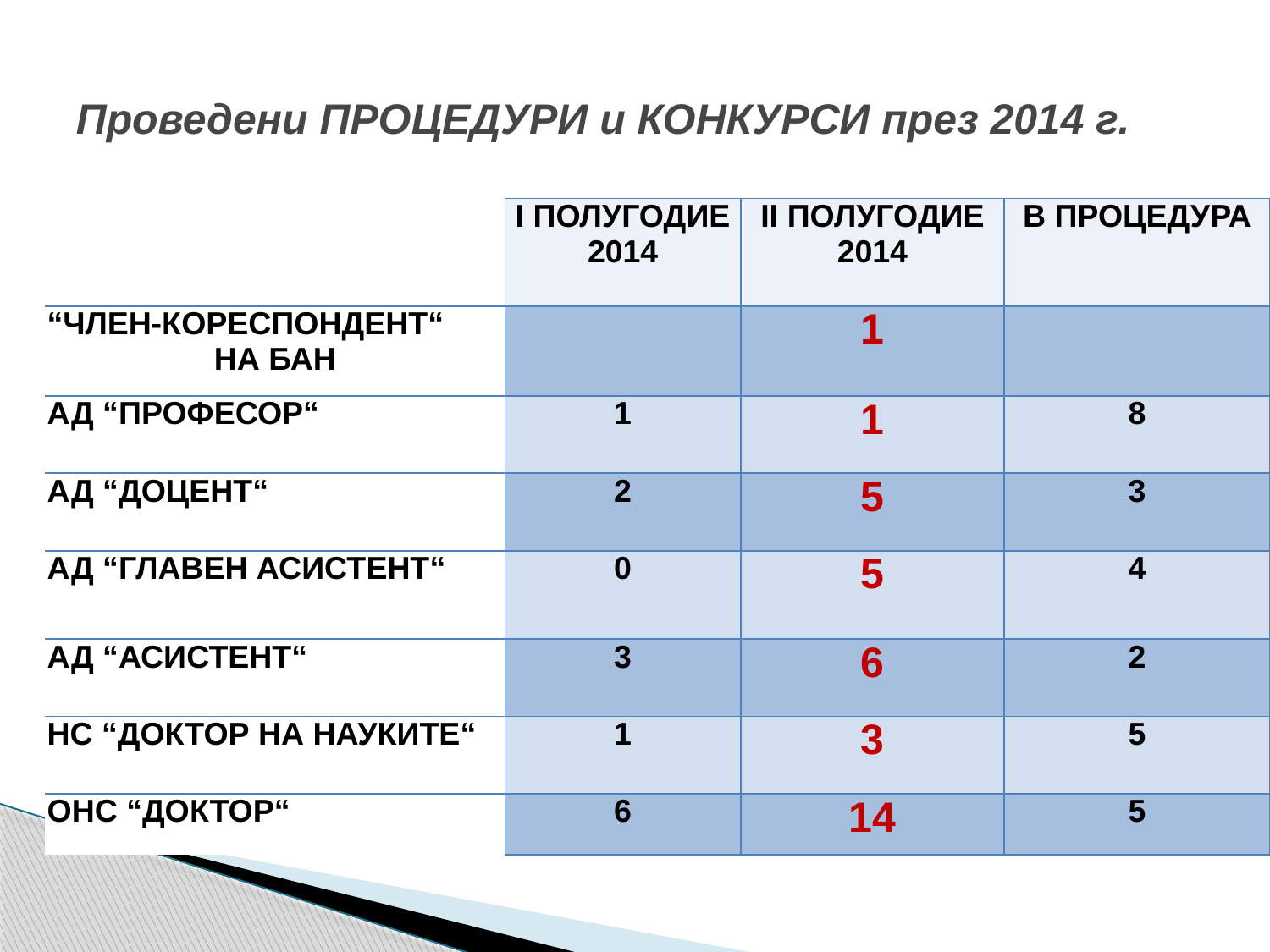

# Проведени ПРОЦЕДУРИ и КОНКУРСИ през 2014 г.
|  | I ПОЛУГОДИЕ 2014 | II ПОЛУГОДИЕ 2014 | В ПРОЦЕДУРА |
| --- | --- | --- | --- |
| “ЧЛЕН-КОРЕСПОНДЕНТ“ НА БАН |  | 1 |  |
| АД “ПРОФЕСОР“ | 1 | 1 | 8 |
| АД “ДОЦЕНТ“ | 2 | 5 | 3 |
| АД “ГЛАВЕН АСИСТЕНТ“ | 0 | 5 | 4 |
| АД “АСИСТЕНТ“ | 3 | 6 | 2 |
| НС “ДОКТОР НА НАУКИТЕ“ | 1 | 3 | 5 |
| ОНС “ДОКТОР“ | 6 | 14 | 5 |